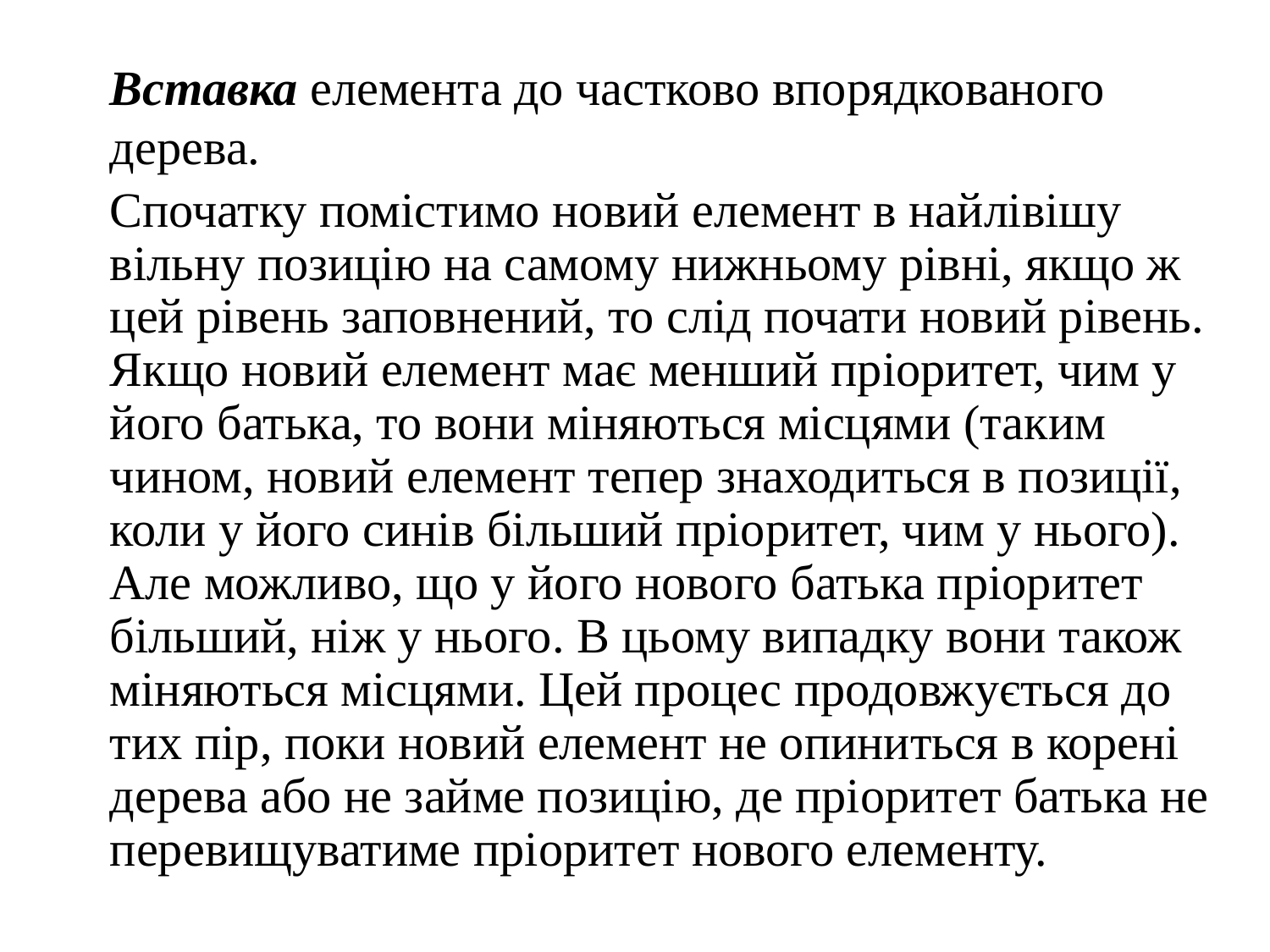

Вставка елемента до частково впорядкованого дерева.
	Спочатку помістимо новий елемент в найлівішу вільну позицію на самому нижньому рівні, якщо ж цей рівень заповнений, то слід почати новий рівень. Якщо новий елемент має менший пріоритет, чим у його батька, то вони міняються місцями (таким чином, новий елемент тепер знаходиться в позиції, коли у його синів більший пріоритет, чим у нього). Але можливо, що у його нового батька пріоритет більший, ніж у нього. В цьому випадку вони також міняються місцями. Цей процес продовжується до тих пір, поки новий елемент не опиниться в корені дерева або не займе позицію, де пріоритет батька не перевищуватиме пріоритет нового елементу.